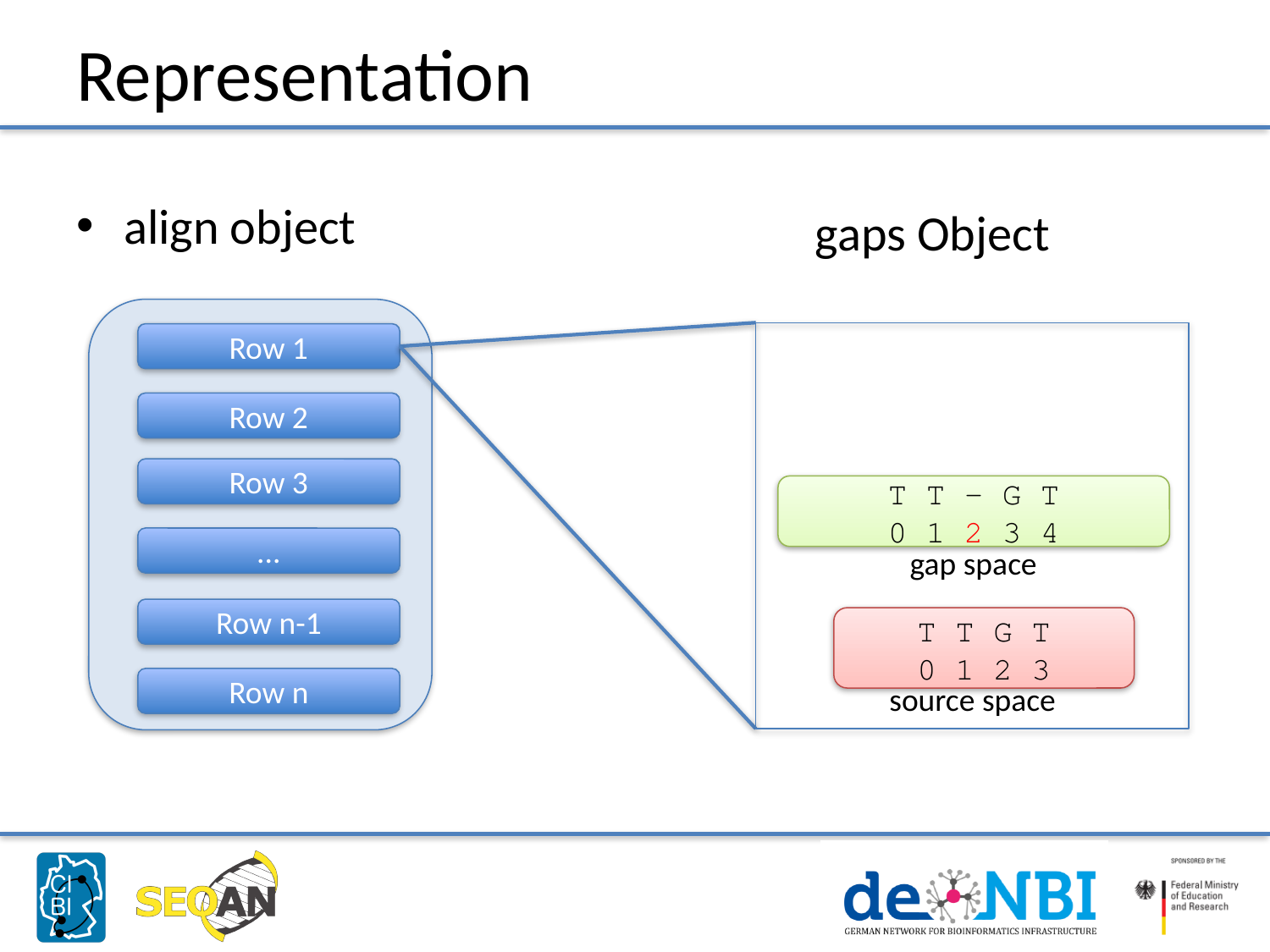

# Representation
align object

gaps Object

Row 1
Row 2
Row 3
T T – G T
0 1 2 3 4
...
gap space
Row n-1
T T G T
0 1 2 3
Row n
source space